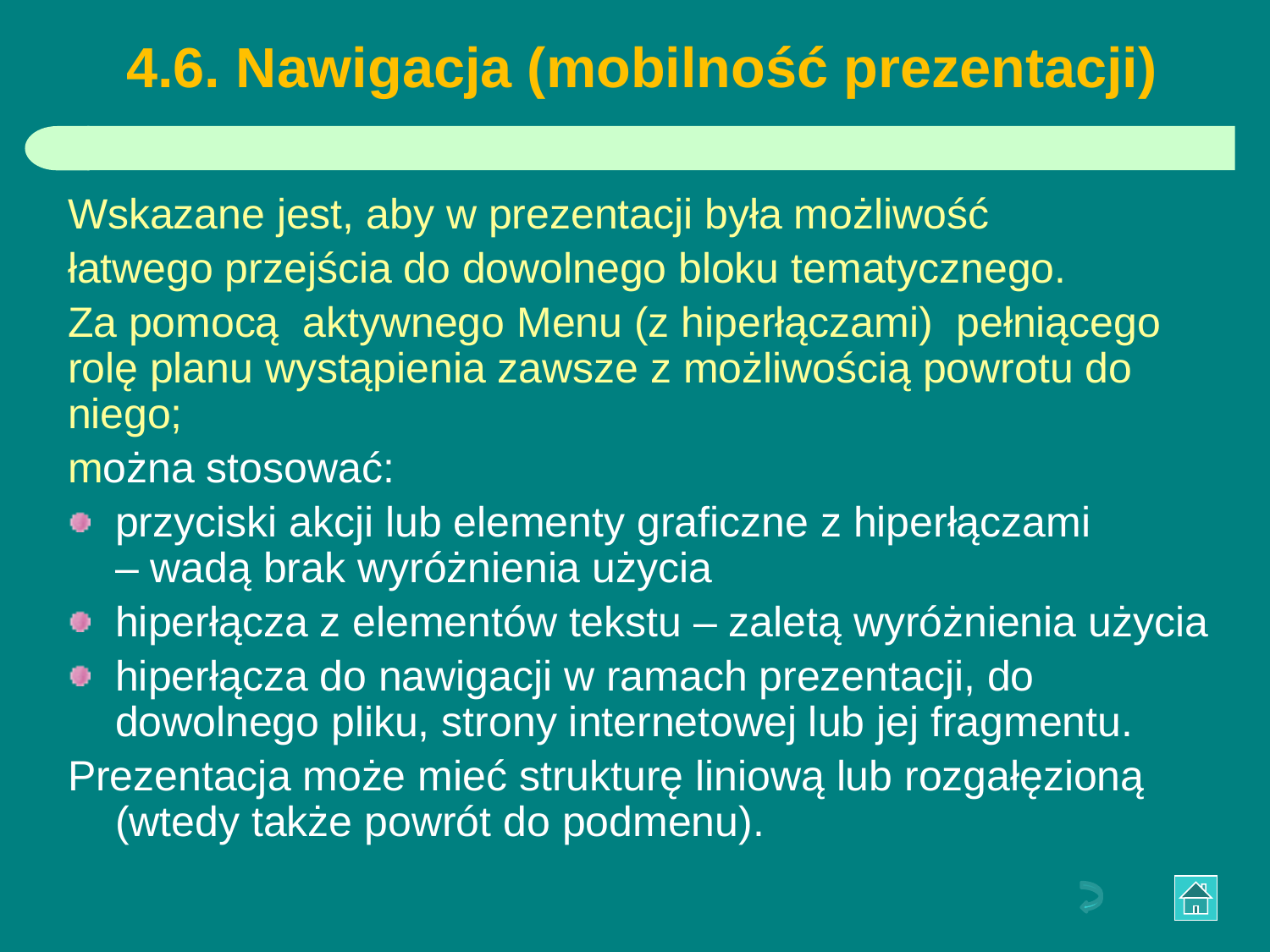

# 4.6. Nawigacja (mobilność prezentacji)
Wskazane jest, aby w prezentacji była możliwość
łatwego przejścia do dowolnego bloku tematycznego.
Za pomocą  aktywnego Menu (z hiperłączami)  pełniącego rolę planu wystąpienia zawsze z możliwością powrotu do niego;
można stosować:
przyciski akcji lub elementy graficzne z hiperłączami
– wadą brak wyróżnienia użycia
hiperłącza z elementów tekstu – zaletą wyróżnienia użycia
hiperłącza do nawigacji w ramach prezentacji, do dowolnego pliku, strony internetowej lub jej fragmentu.
Prezentacja może mieć strukturę liniową lub rozgałęzioną (wtedy także powrót do podmenu).